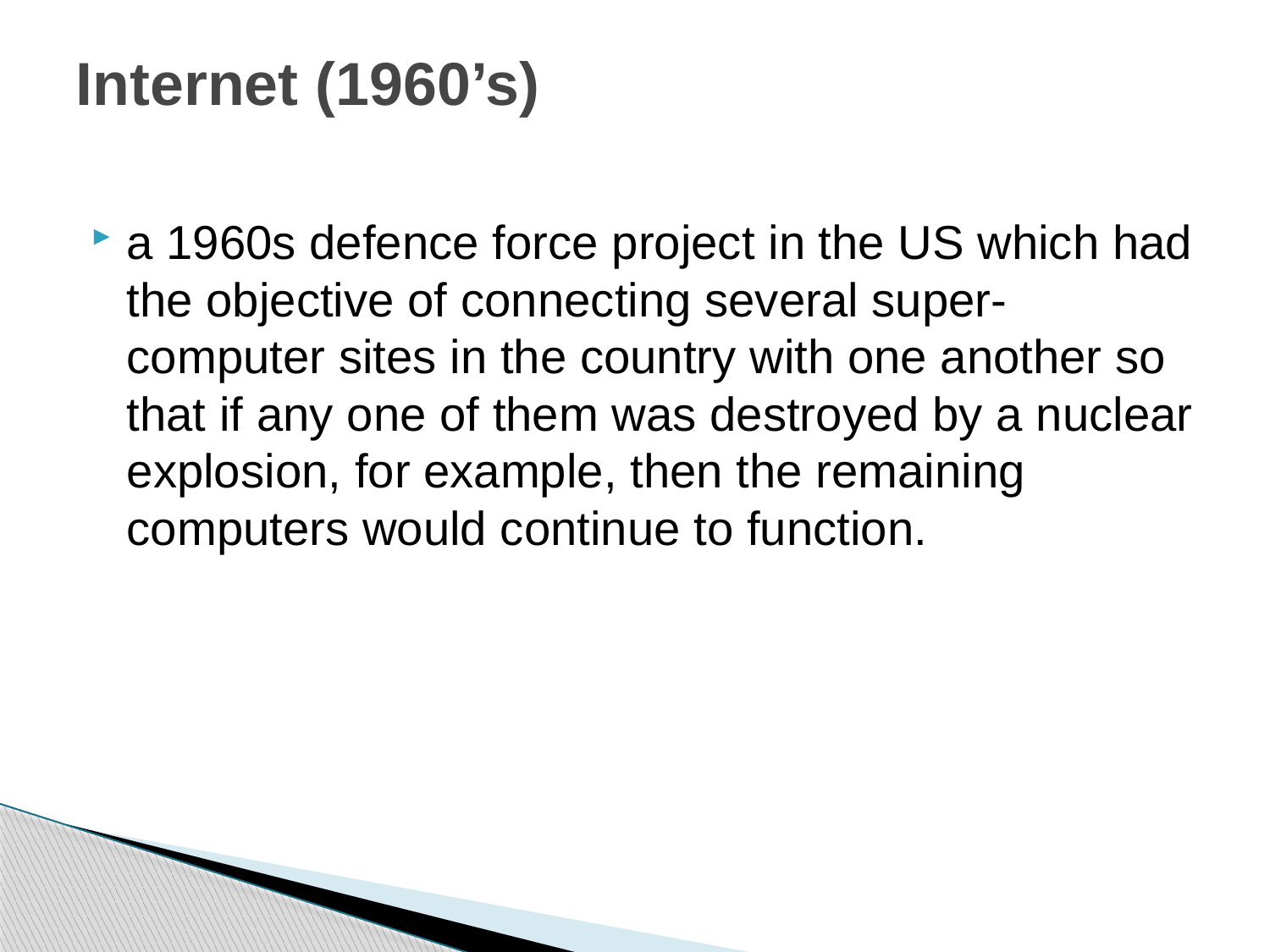

# Internet (1960’s)
a 1960s defence force project in the US which had the objective of connecting several super-computer sites in the country with one another so that if any one of them was destroyed by a nuclear explosion, for example, then the remaining computers would continue to function.